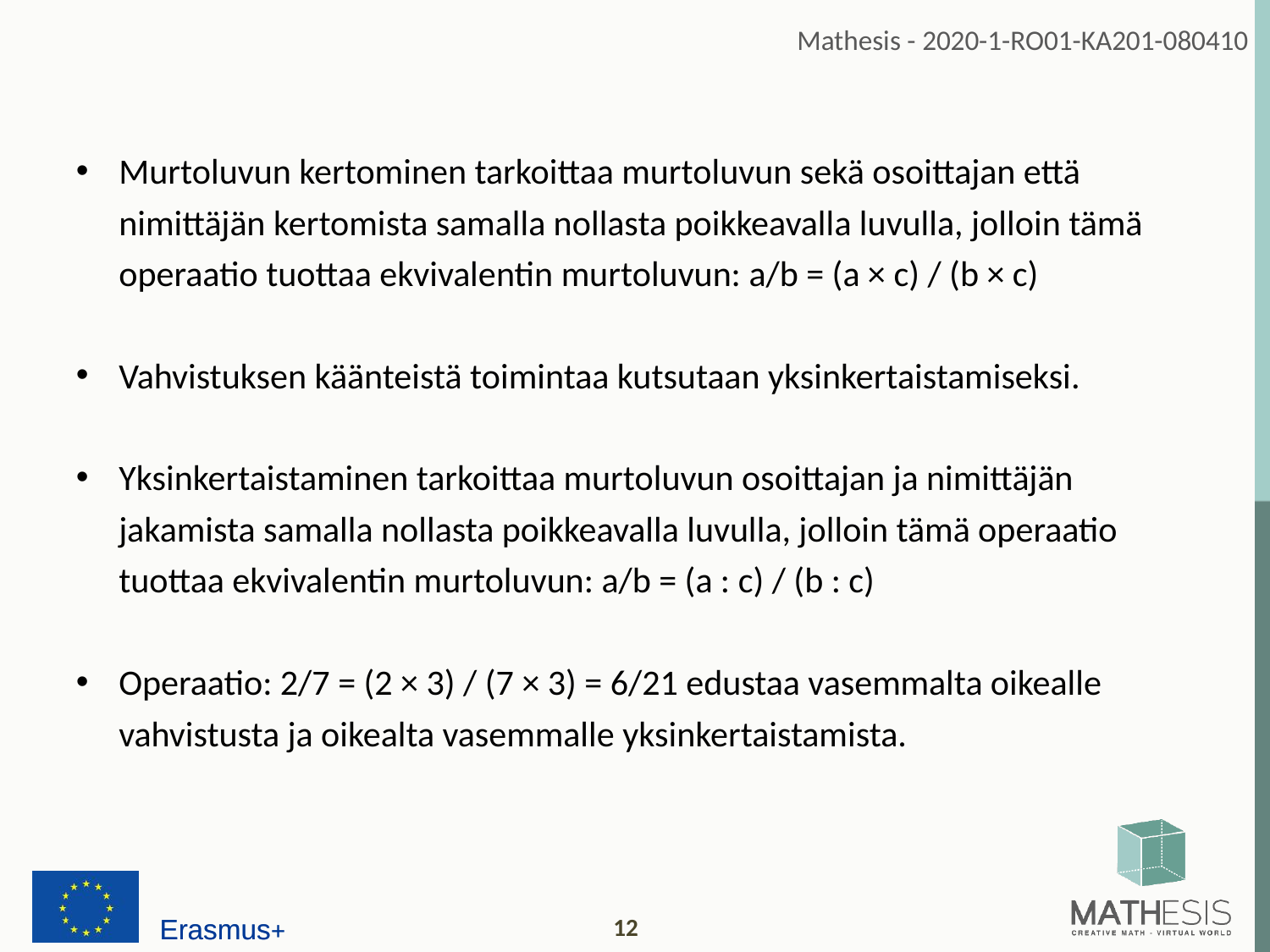

Murtoluvun kertominen tarkoittaa murtoluvun sekä osoittajan että nimittäjän kertomista samalla nollasta poikkeavalla luvulla, jolloin tämä operaatio tuottaa ekvivalentin murtoluvun: a/b = (a × c) / (b × c)

Vahvistuksen käänteistä toimintaa kutsutaan yksinkertaistamiseksi.

Yksinkertaistaminen tarkoittaa murtoluvun osoittajan ja nimittäjän jakamista samalla nollasta poikkeavalla luvulla, jolloin tämä operaatio tuottaa ekvivalentin murtoluvun: a/b = (a : c) / (b : c)

Operaatio: 2/7 = (2 × 3) / (7 × 3) = 6/21 edustaa vasemmalta oikealle vahvistusta ja oikealta vasemmalle yksinkertaistamista.